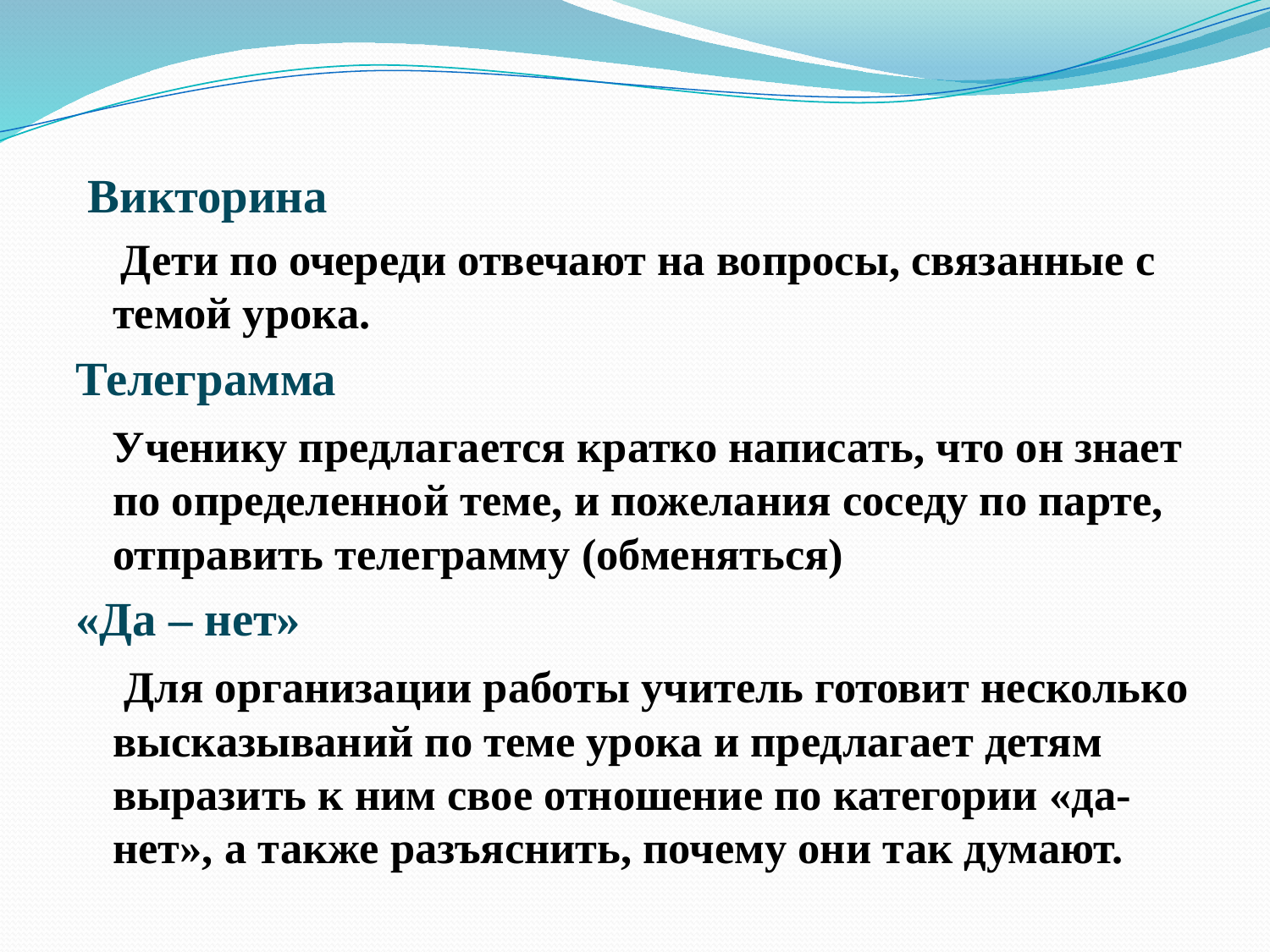

#
 Викторина
    Дети по очереди отвечают на вопросы, связанные с темой урока.
Телеграмма
   Ученику предлагается кратко написать, что он знает по определенной теме, и пожелания соседу по парте, отправить телеграмму (обменяться)
«Да – нет»
    Для организации работы учитель готовит несколько высказываний по теме урока и предлагает детям выразить к ним свое отношение по категории «да-нет», а также разъяснить, почему они так думают.